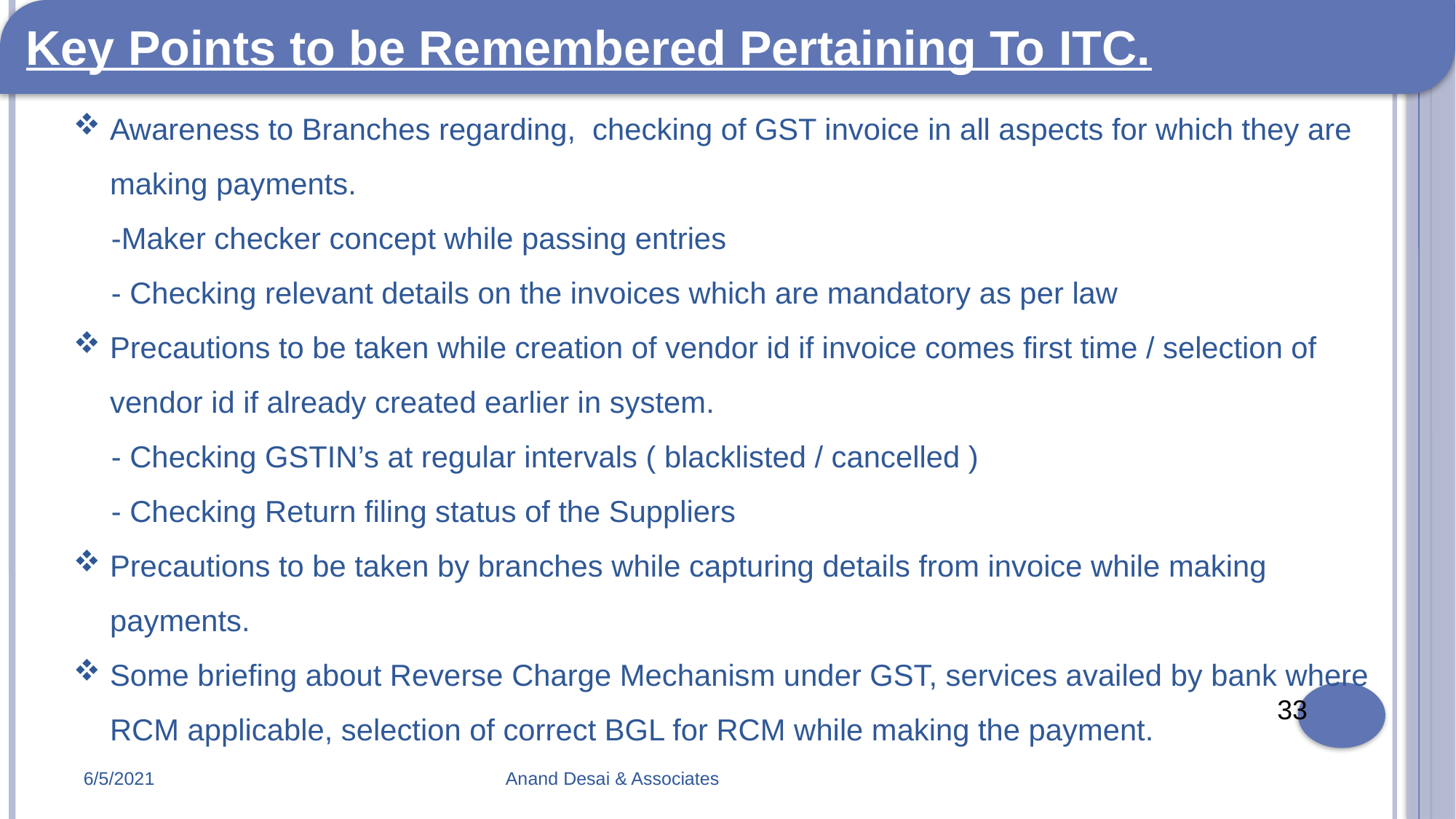

Key Points to be Remembered Pertaining To ITC.
Awareness to Branches regarding,  checking of GST invoice in all aspects for which they are making payments.
	-Maker checker concept while passing entries
	- Checking relevant details on the invoices which are mandatory as per law
Precautions to be taken while creation of vendor id if invoice comes first time / selection of vendor id if already created earlier in system.
	- Checking GSTIN’s at regular intervals ( blacklisted / cancelled )
	- Checking Return filing status of the Suppliers
Precautions to be taken by branches while capturing details from invoice while making payments.
Some briefing about Reverse Charge Mechanism under GST, services availed by bank where RCM applicable, selection of correct BGL for RCM while making the payment.
33
6/5/2021
Anand Desai & Associates